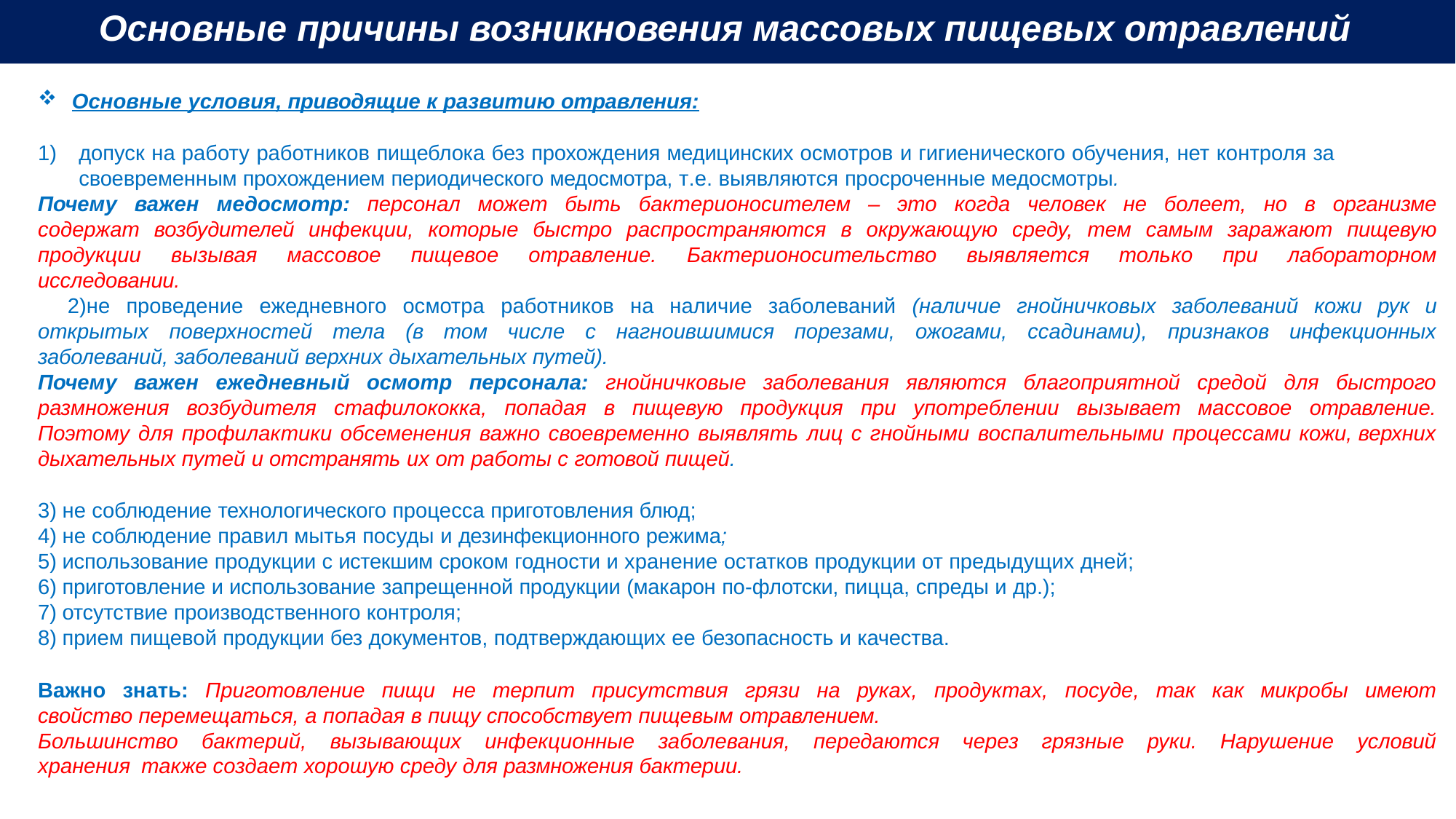

# Основные причины возникновения массовых пищевых отравлений
Основные условия, приводящие к развитию отравления:

допуск на работу работников пищеблока без прохождения медицинских осмотров и гигиенического обучения, нет контроля за
своевременным прохождением периодического медосмотра, т.е. выявляются просроченные медосмотры.
Почему важен медосмотр: персонал может быть бактерионосителем – это когда человек не болеет, но в организме содержат возбудителей инфекции, которые быстро распространяются в окружающую среду, тем самым заражают пищевую продукции  вызывая  массовое  пищевое  отравление.  Бактерионосительство  выявляется  только  при  лабораторном исследовании.
не проведение ежедневного осмотра работников на наличие заболеваний (наличие гнойничковых заболеваний кожи рук и открытых поверхностей тела (в том числе с нагноившимися порезами, ожогами, ссадинами), признаков инфекционных заболеваний, заболеваний верхних дыхательных путей).
Почему важен ежедневный осмотр персонала: гнойничковые заболевания являются благоприятной средой для быстрого размножения возбудителя стафилококка, попадая в пищевую продукция при употреблении вызывает массовое отравление. Поэтому для профилактики обсеменения важно своевременно выявлять лиц с гнойными воспалительными процессами кожи, верхних дыхательных путей и отстранять их от работы с готовой пищей.

не соблюдение технологического процесса приготовления блюд;
не соблюдение правил мытья посуды и дезинфекционного режима;
использование продукции с истекшим сроком годности и хранение остатков продукции от предыдущих дней;
приготовление и использование запрещенной продукции (макарон по-флотски, пицца, спреды и др.);
отсутствие производственного контроля;
прием пищевой продукции без документов, подтверждающих ее безопасность и качества.

Важно знать: Приготовление пищи не терпит присутствия грязи на руках, продуктах, посуде, так как микробы имеют свойство перемещаться, а попадая в пищу способствует пищевым отравлением.
Большинство  бактерий,  вызывающих  инфекционные  заболевания,  передаются  через  грязные  руки.  Нарушение  условий хранения также создает хорошую среду для размножения бактерии.